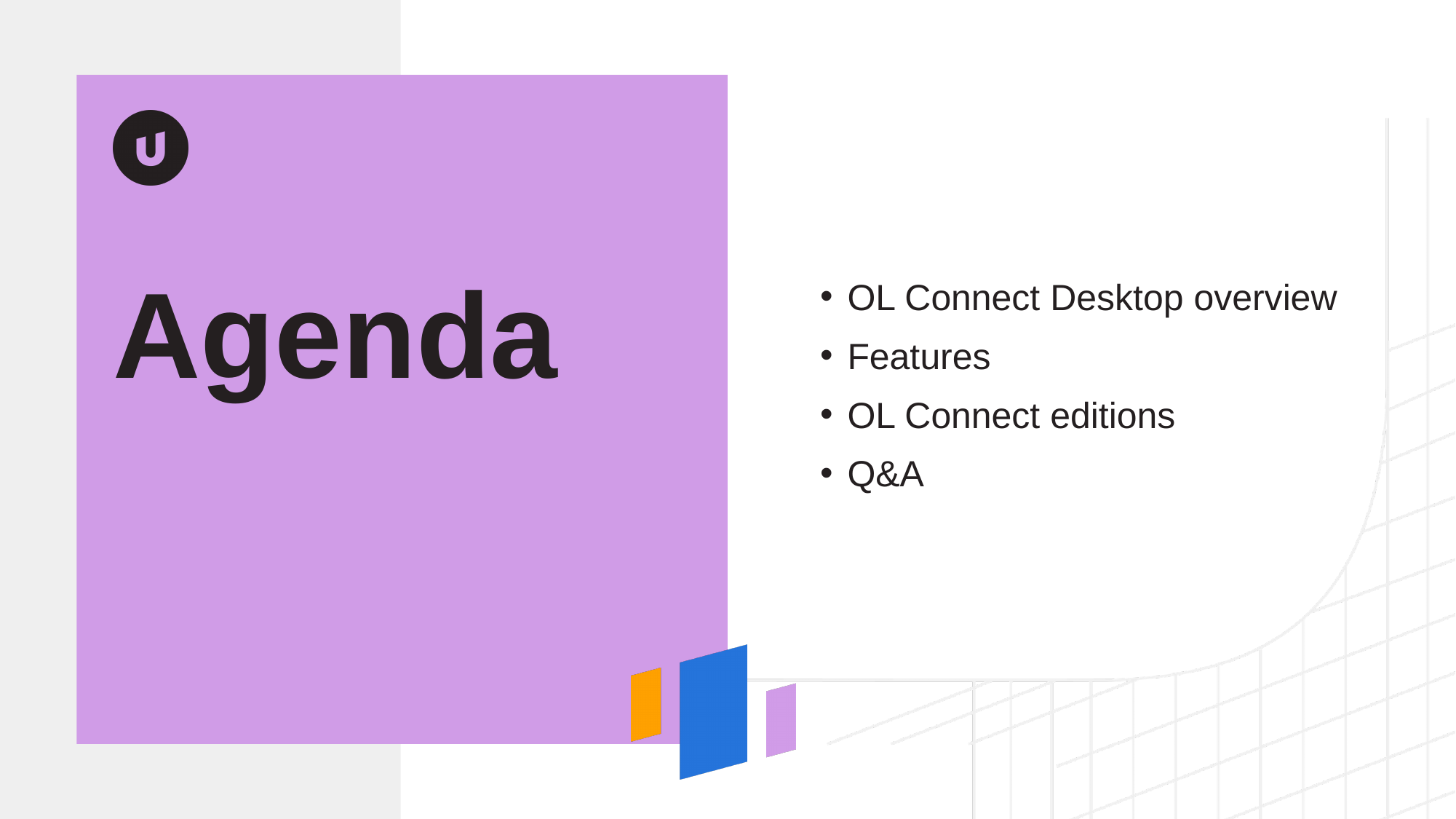

OL Connect Desktop overview
Features
OL Connect editions
Q&A

# Agenda